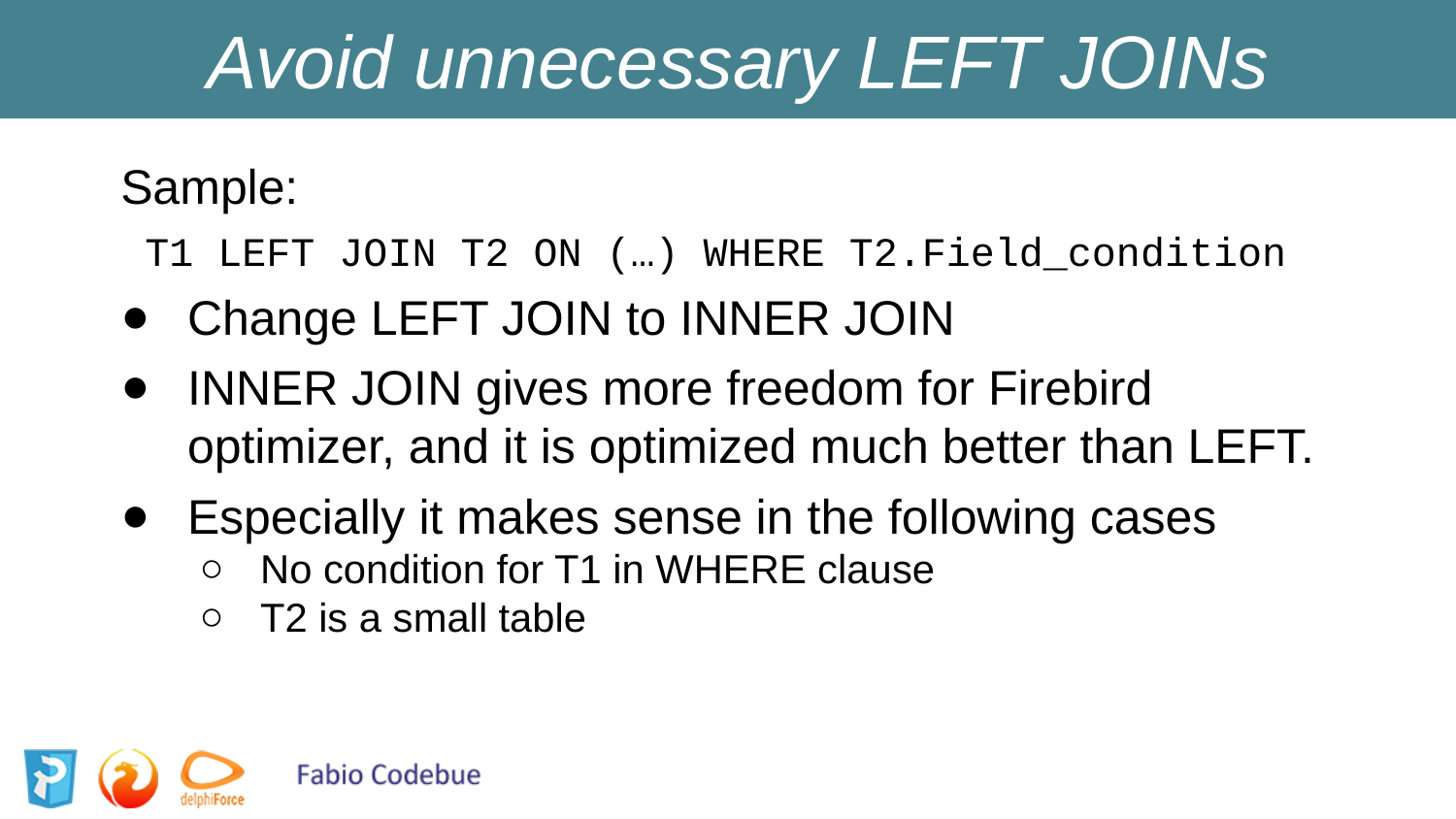

Avoid unnecessary LEFT JOINs
Sample:
 T1 LEFT JOIN T2 ON (…) WHERE T2.Field_condition
Change LEFT JOIN to INNER JOIN
INNER JOIN gives more freedom for Firebird optimizer, and it is optimized much better than LEFT.
Especially it makes sense in the following cases
No condition for T1 in WHERE clause
T2 is a small table